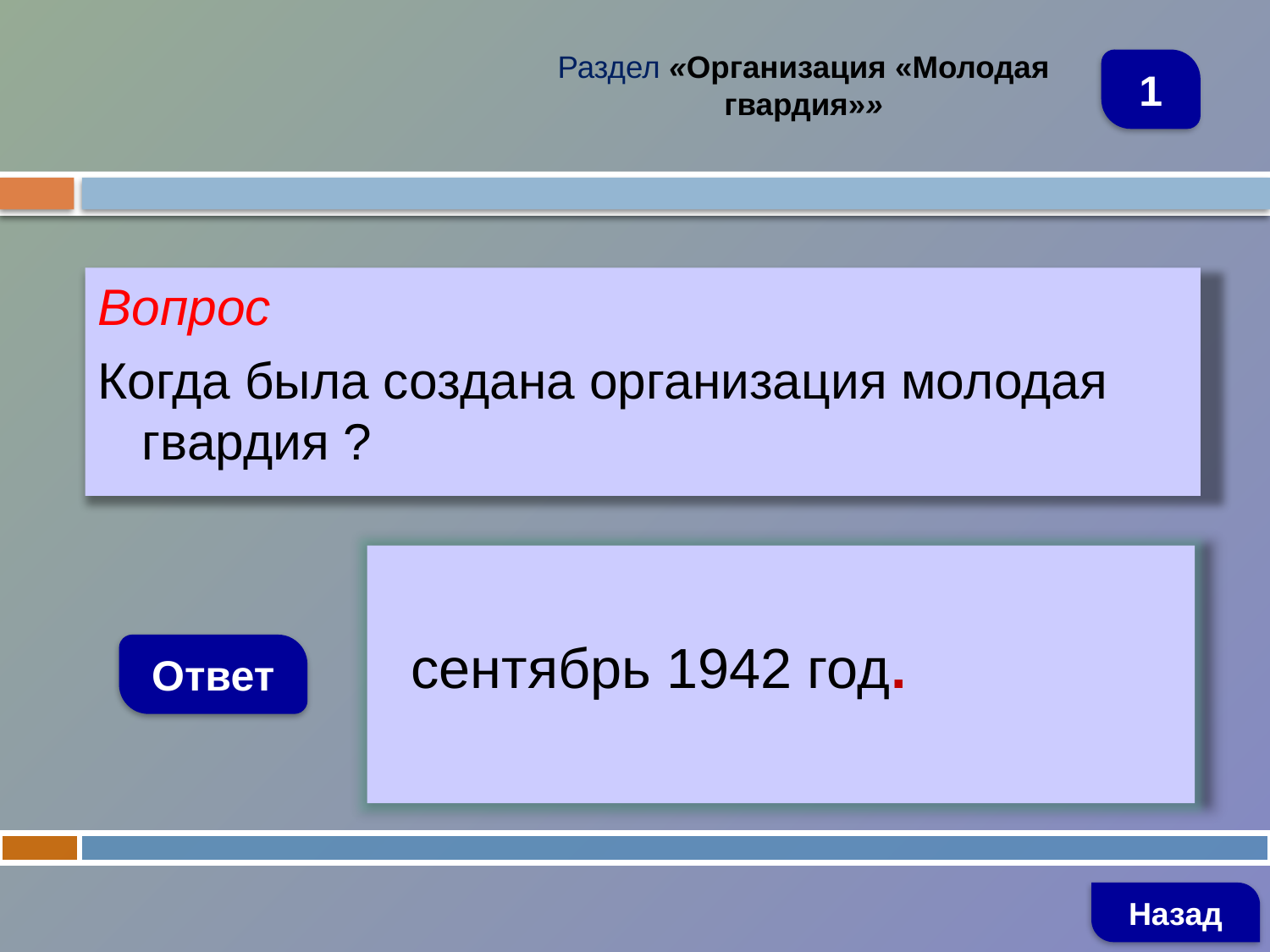

Раздел «Организация «Молодая гвардия»»
1
Вопрос
Когда была создана организация молодая гвардия ?

  сентябрь 1942 год.
Ответ

Назад